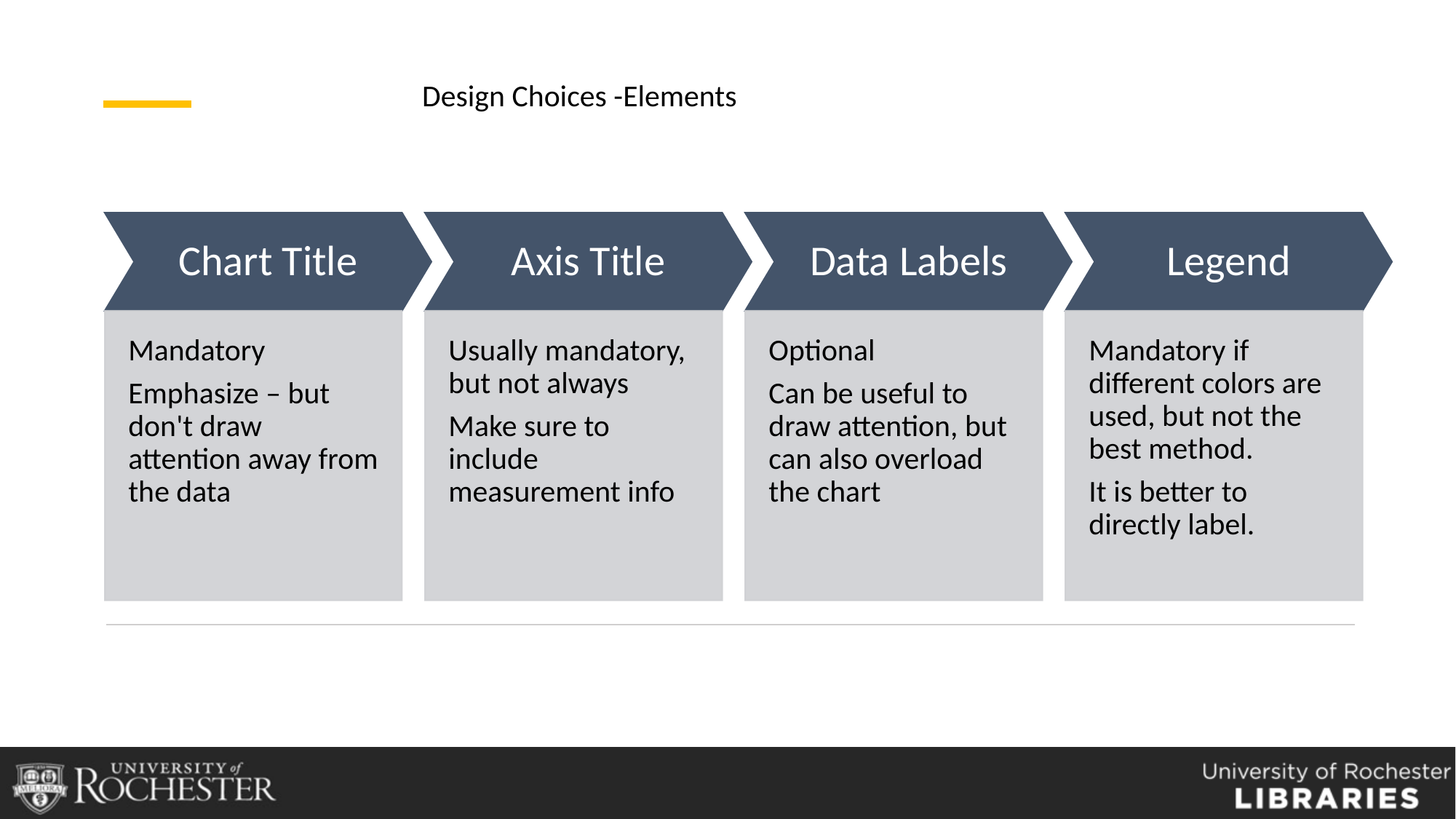

# Design Choices -Elements
Chart Title
Mandatory
Emphasize – but don't draw attention away from the data
Axis Title
Usually mandatory, but not always
Make sure to include measurement info
Data Labels
Optional
Can be useful to draw attention, but can also overload the chart
Legend
Mandatory if different colors are used, but not the best method.
It is better to directly label.